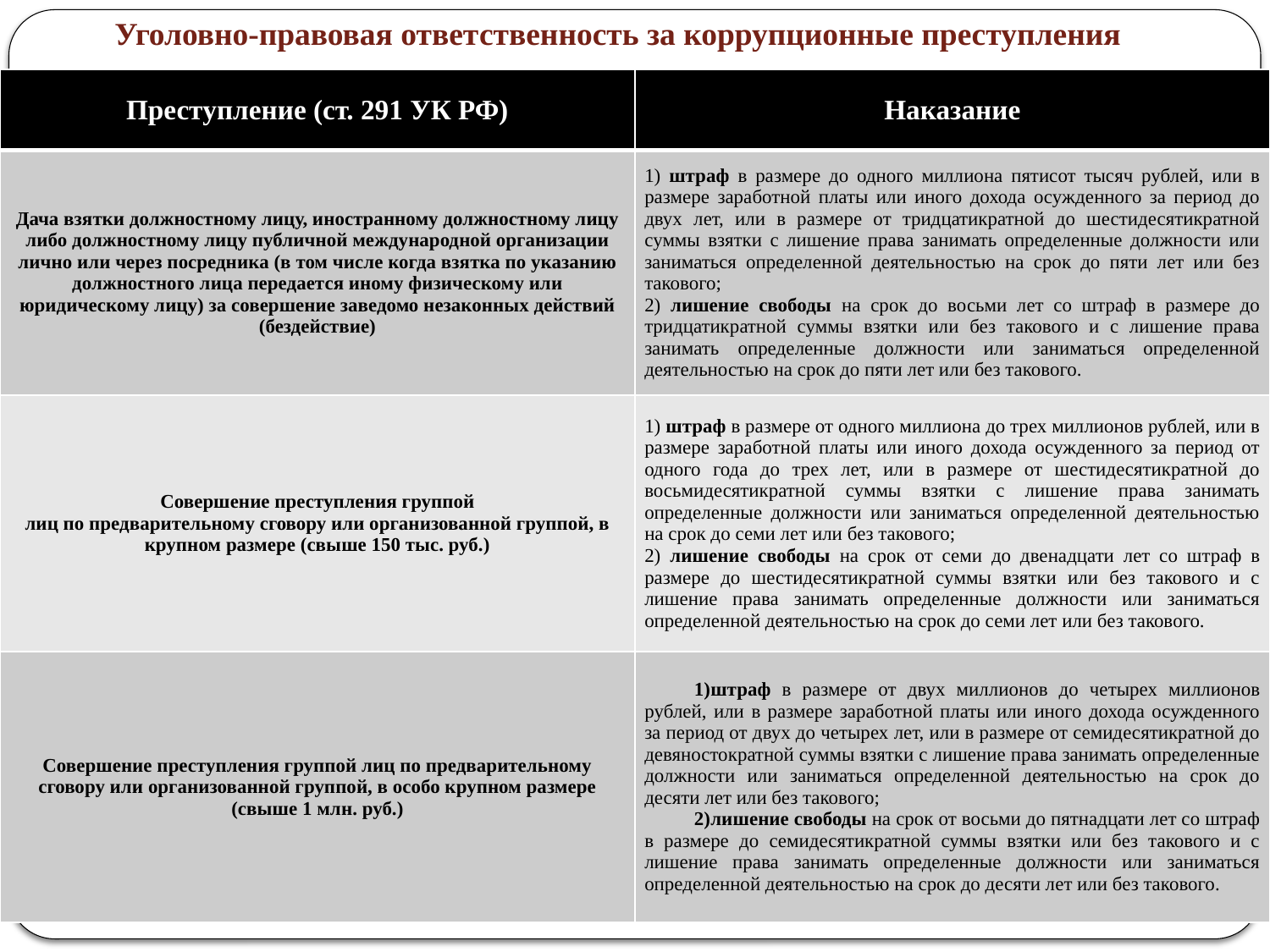

Уголовно-правовая ответственность за коррупционные преступления
| Преступление (ст. 291 УК РФ) | Наказание |
| --- | --- |
| Дача взятки должностному лицу, иностранному должностному лицу либо должностному лицу публичной международной организации лично или через посредника (в том числе когда взятка по указанию должностного лица передается иному физическому или юридическому лицу) за совершение заведомо незаконных действий (бездействие) | 1) штраф в размере до одного миллиона пятисот тысяч рублей, или в размере заработной платы или иного дохода осужденного за период до двух лет, или в размере от тридцатикратной до шестидесятикратной суммы взятки с лишение права занимать определенные должности или заниматься определенной деятельностью на срок до пяти лет или без такового; 2) лишение свободы на срок до восьми лет со штраф в размере до тридцатикратной суммы взятки или без такового и с лишение права занимать определенные должности или заниматься определенной деятельностью на срок до пяти лет или без такового. |
| Совершение преступления группой лиц по предварительному сговору или организованной группой, в крупном размере (свыше 150 тыс. руб.) | 1) штраф в размере от одного миллиона до трех миллионов рублей, или в размере заработной платы или иного дохода осужденного за период от одного года до трех лет, или в размере от шестидесятикратной до восьмидесятикратной суммы взятки с лишение права занимать определенные должности или заниматься определенной деятельностью на срок до семи лет или без такового; 2) лишение свободы на срок от семи до двенадцати лет со штраф в размере до шестидесятикратной суммы взятки или без такового и с лишение права занимать определенные должности или заниматься определенной деятельностью на срок до семи лет или без такового. |
| Совершение преступления группой лиц по предварительному сговору или организованной группой, в особо крупном размере (свыше 1 млн. руб.) | штраф в размере от двух миллионов до четырех миллионов рублей, или в размере заработной платы или иного дохода осужденного за период от двух до четырех лет, или в размере от семидесятикратной до девяностократной суммы взятки с лишение права занимать определенные должности или заниматься определенной деятельностью на срок до десяти лет или без такового; лишение свободы на срок от восьми до пятнадцати лет со штраф в размере до семидесятикратной суммы взятки или без такового и с лишение права занимать определенные должности или заниматься определенной деятельностью на срок до десяти лет или без такового. |